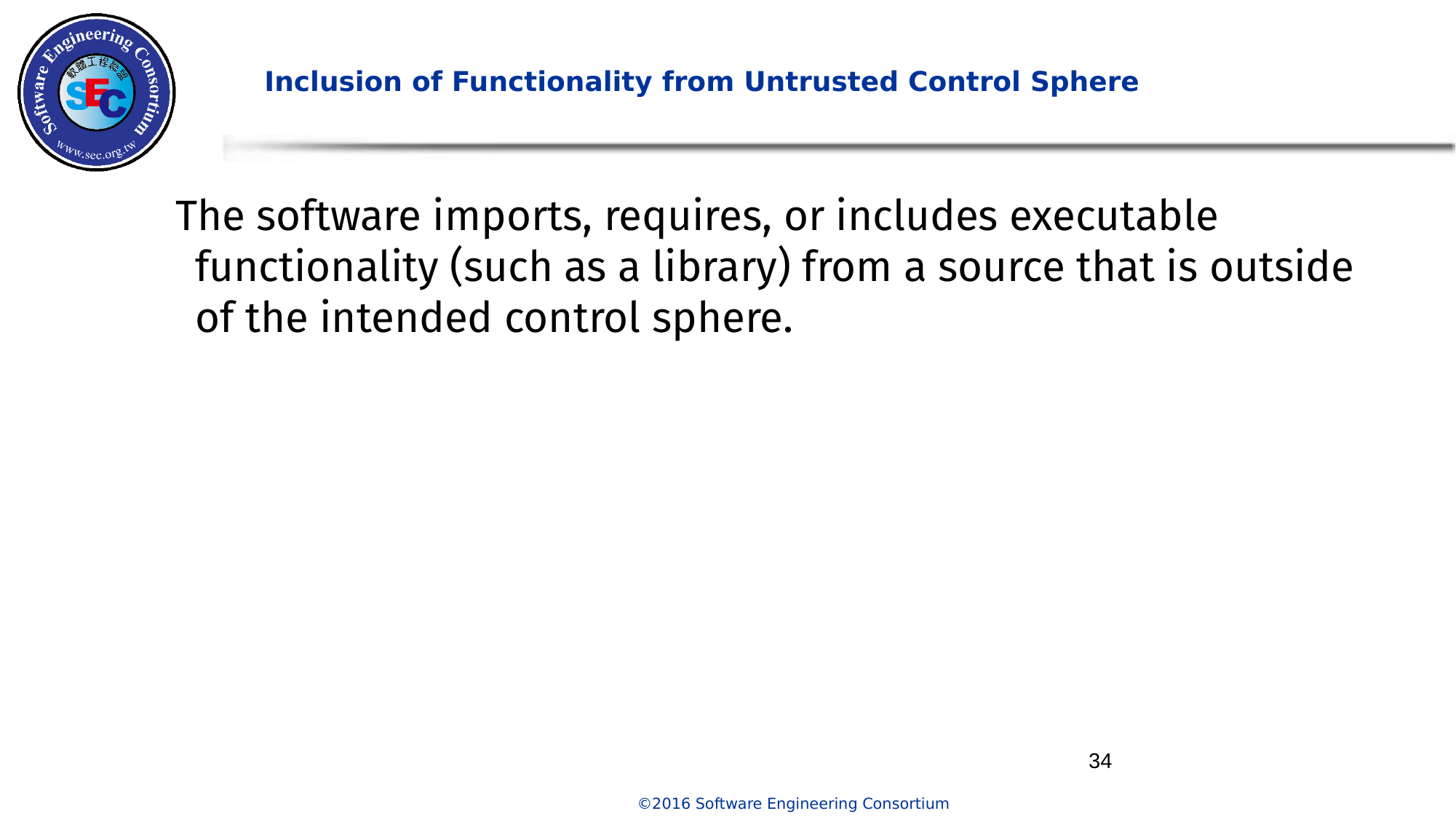

# Inclusion of Functionality from Untrusted Control Sphere
The software imports, requires, or includes executable functionality (such as a library) from a source that is outside of the intended control sphere.

34